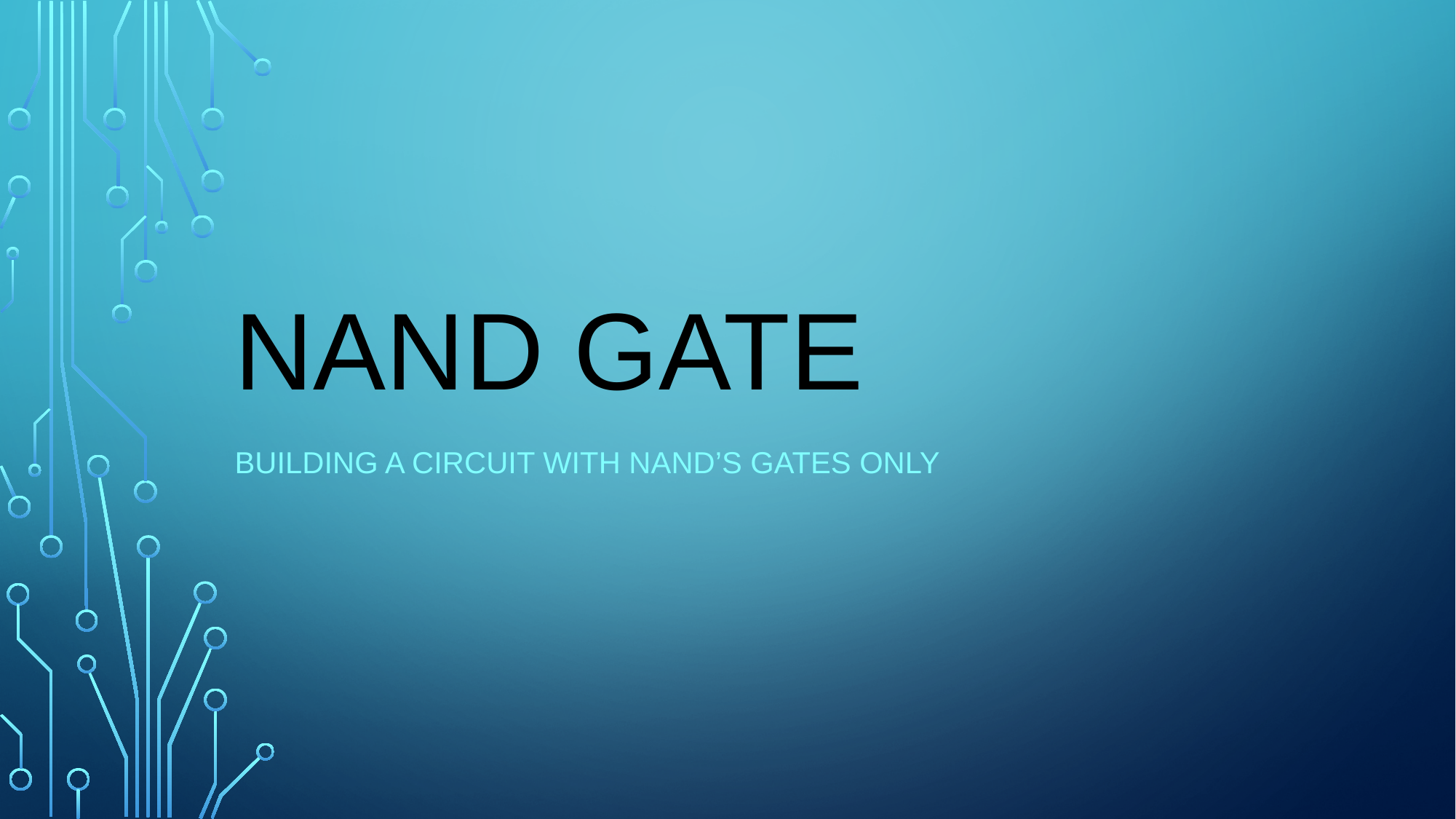

# Nand Gate
Building a circuit with Nand’s gates only